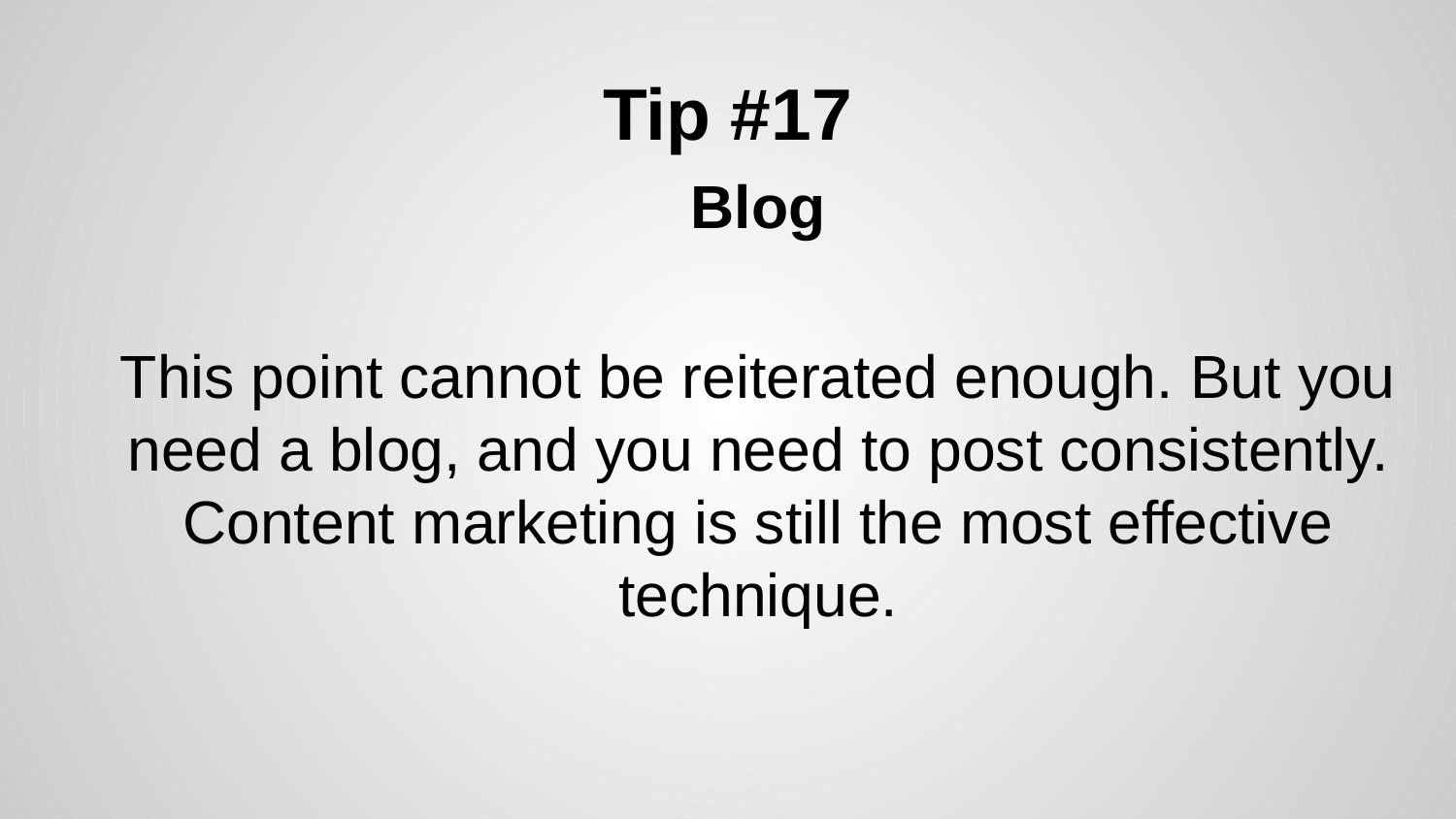

# Tip #17

Blog

This point cannot be reiterated enough. But you need a blog, and you need to post consistently. Content marketing is still the most effective technique.